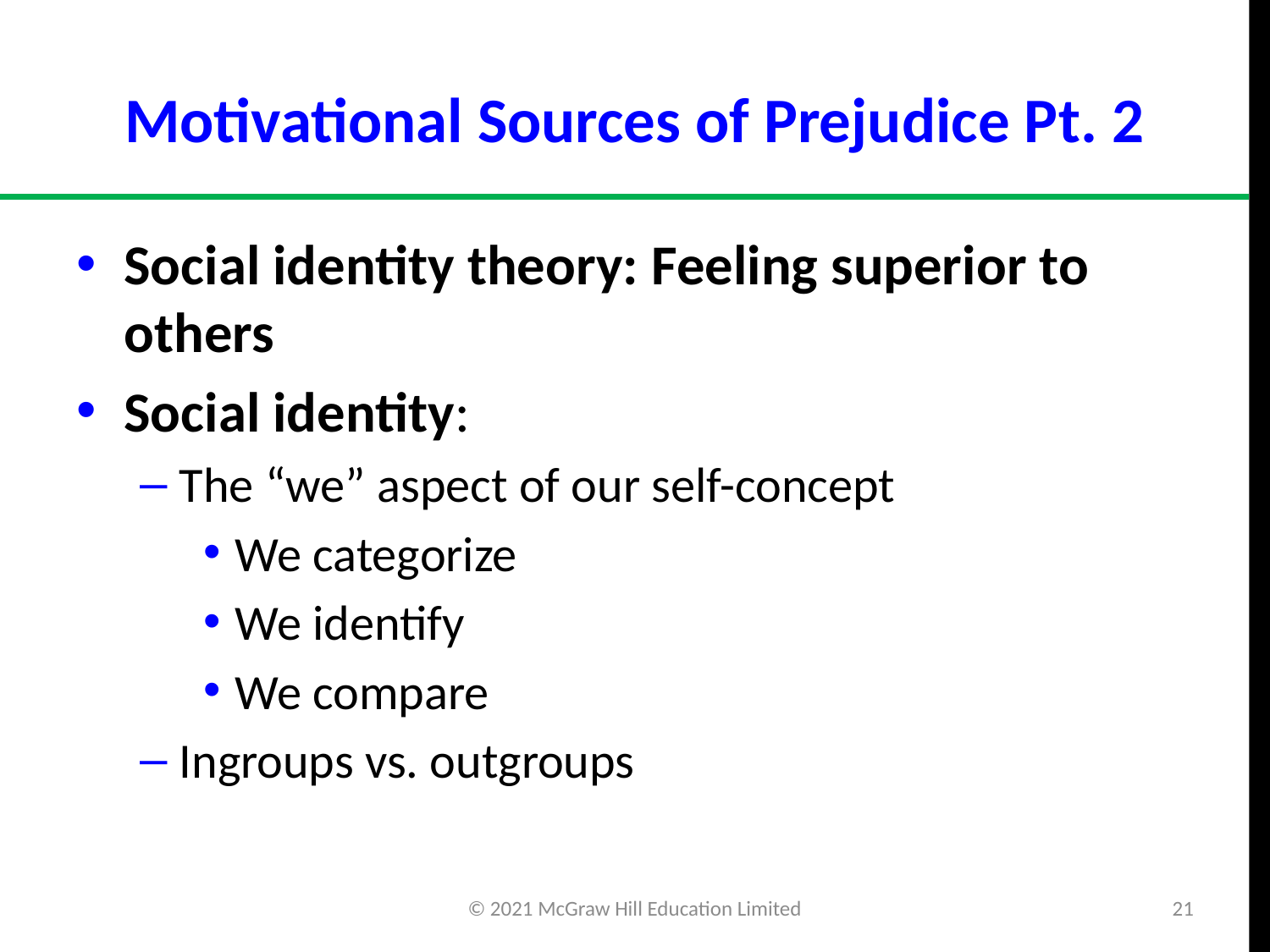

# Motivational Sources of Prejudice Pt. 2
Social identity theory: Feeling superior to others
Social identity:
The “we” aspect of our self-concept
We categorize
We identify
We compare
Ingroups vs. outgroups
© 2021 McGraw Hill Education Limited
21